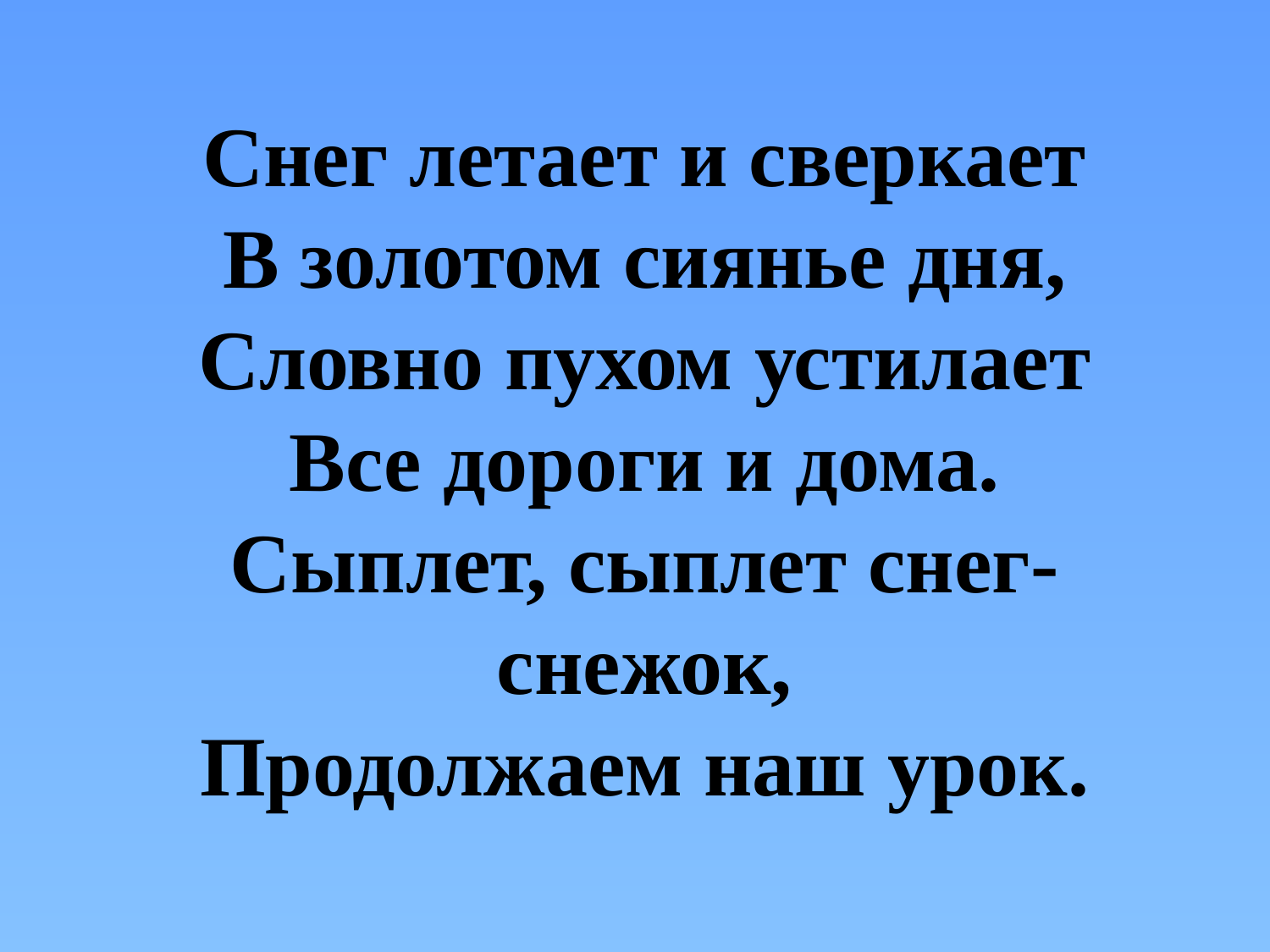

# Снег летает и сверкает В золотом сиянье дня, Словно пухом устилает Все дороги и дома. Сыплет, сыплет снег-снежок, Продолжаем наш урок.